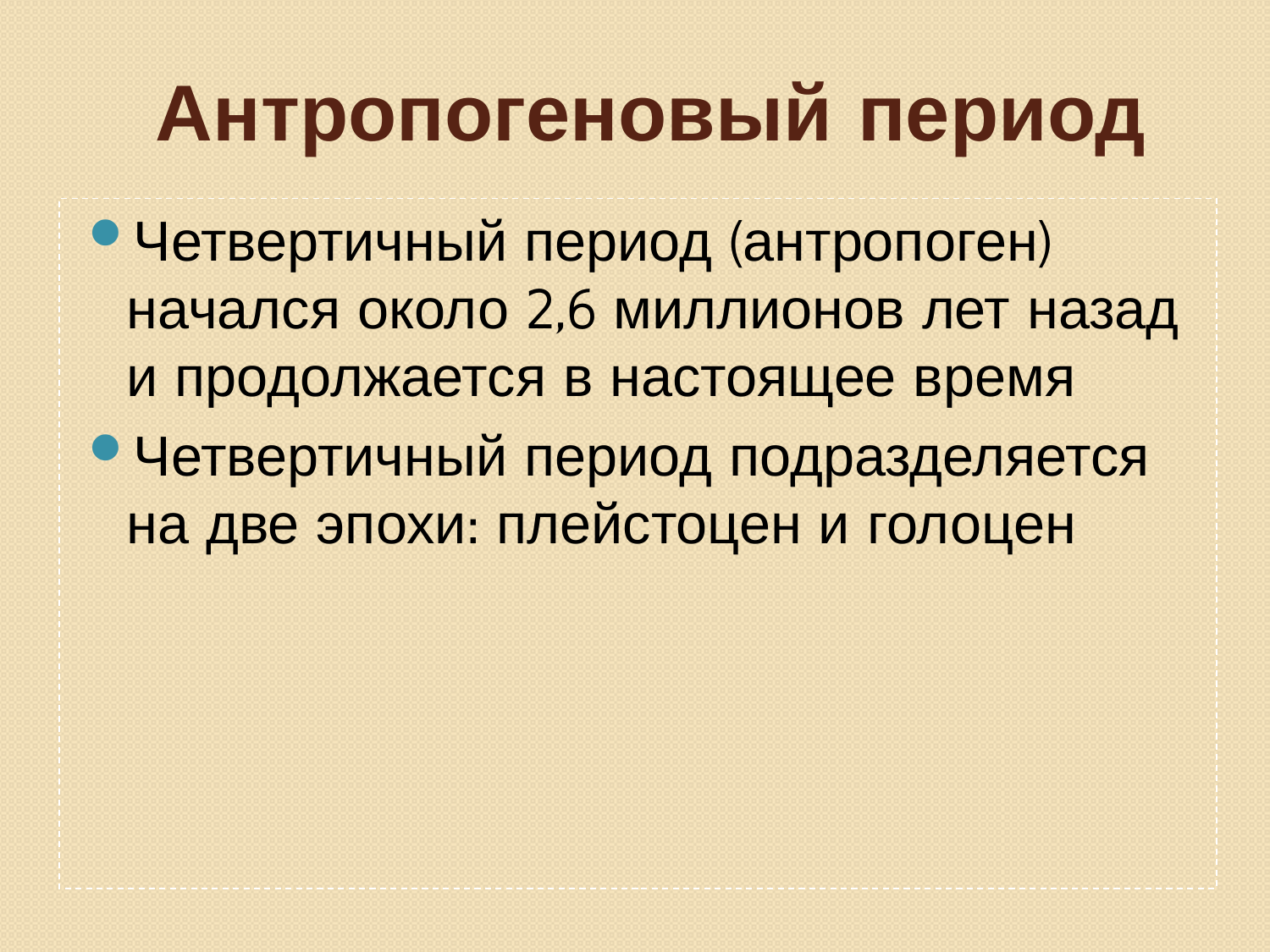

# Антропогеновый период
Четвертичный период (антропоген) начался около 2,6 миллионов лет назад и продолжается в настоящее время
Четвертичный период подразделяется на две эпохи: плейстоцен и голоцен